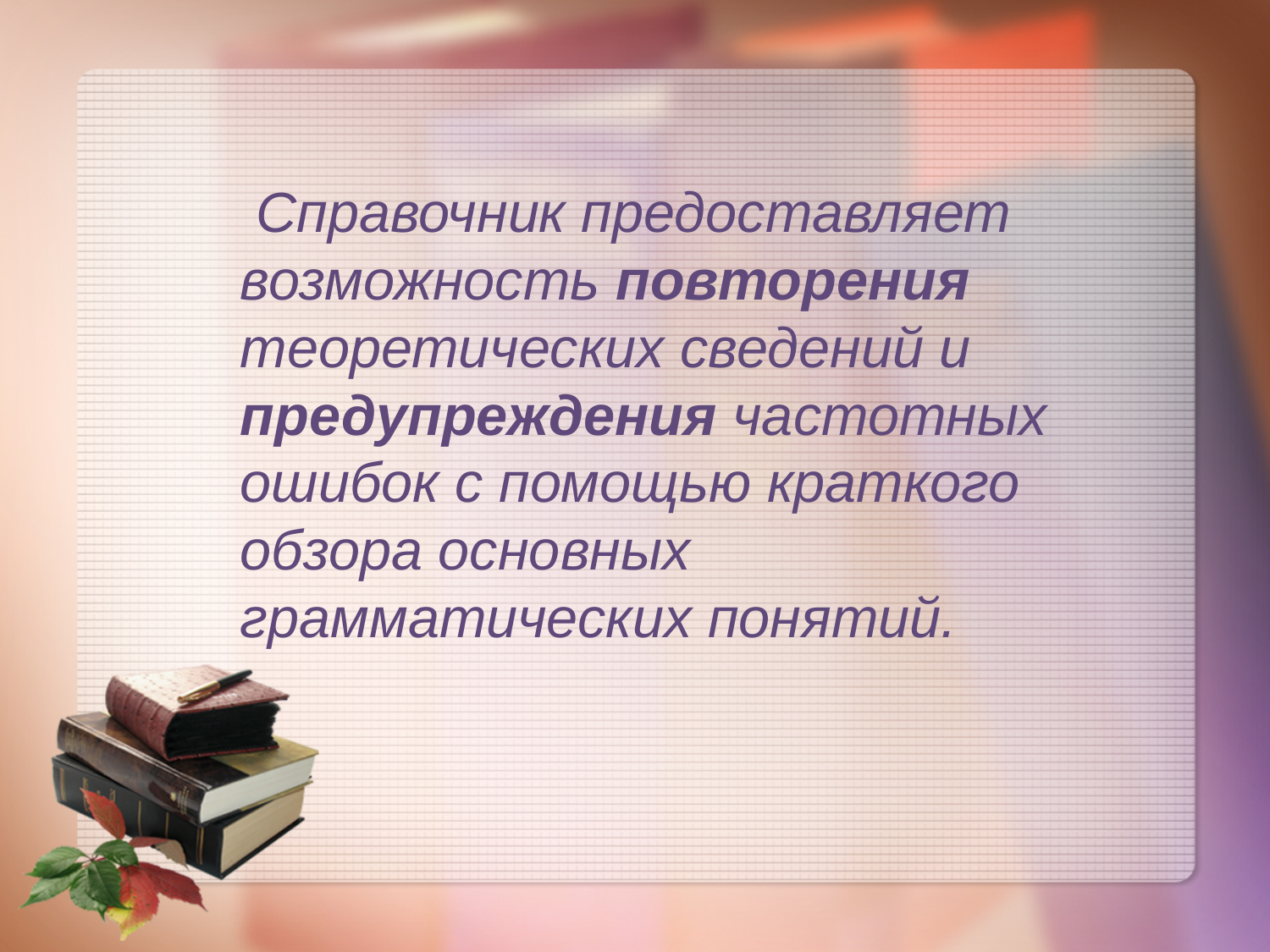

Справочник предоставляет возможность повторения теоретических сведений и предупреждения частотных ошибок с помощью краткого обзора основных грамматических понятий.